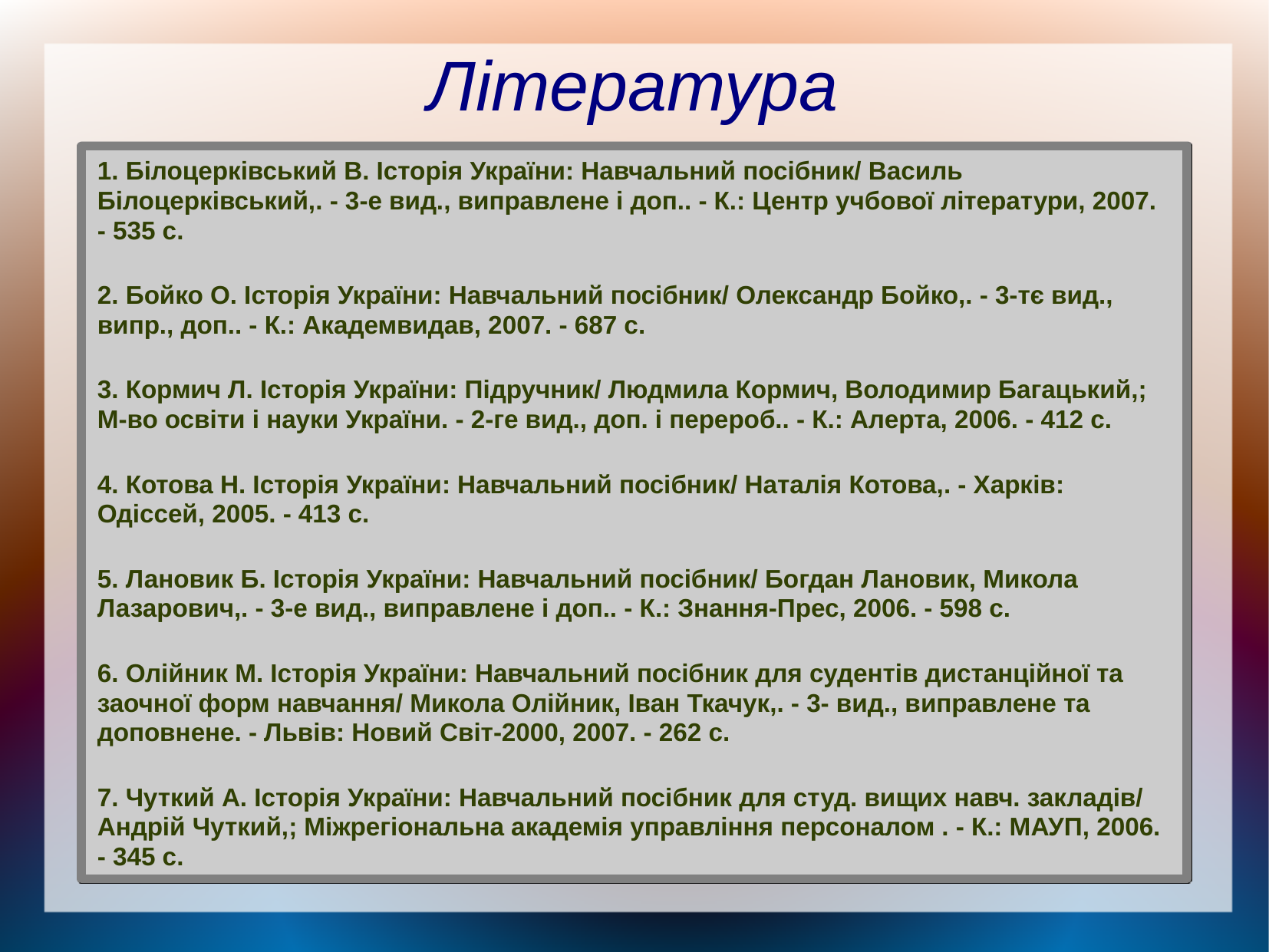

# Література
1. Білоцерківський В. Історія України: Навчальний посібник/ Василь Білоцерківський,. - 3-е вид., виправлене і доп.. - К.: Центр учбової літератури, 2007. - 535 с.
2. Бойко О. Історія України: Навчальний посібник/ Олександр Бойко,. - 3-тє вид., випр., доп.. - К.: Академвидав, 2007. - 687 с.
3. Кормич Л. Історія України: Підручник/ Людмила Кормич, Володимир Багацький,; М-во освіти і науки України. - 2-ге вид., доп. і перероб.. - К.: Алерта, 2006. - 412 с.
4. Котова Н. Історія України: Навчальний посібник/ Наталія Котова,. - Харків: Одіссей, 2005. - 413 с.
5. Лановик Б. Історія України: Навчальний посібник/ Богдан Лановик, Микола Лазарович,. - 3-е вид., виправлене і доп.. - К.: Знання-Прес, 2006. - 598 с.
6. Олійник М. Історія України: Навчальний посібник для судентів дистанційної та заочної форм навчання/ Микола Олійник, Іван Ткачук,. - 3- вид., виправлене та доповнене. - Львів: Новий Світ-2000, 2007. - 262 с.
7. Чуткий А. Історія України: Навчальний посібник для студ. вищих навч. закладів/ Андрій Чуткий,; Міжрегіональна академія управління персоналом . - К.: МАУП, 2006. - 345 с.